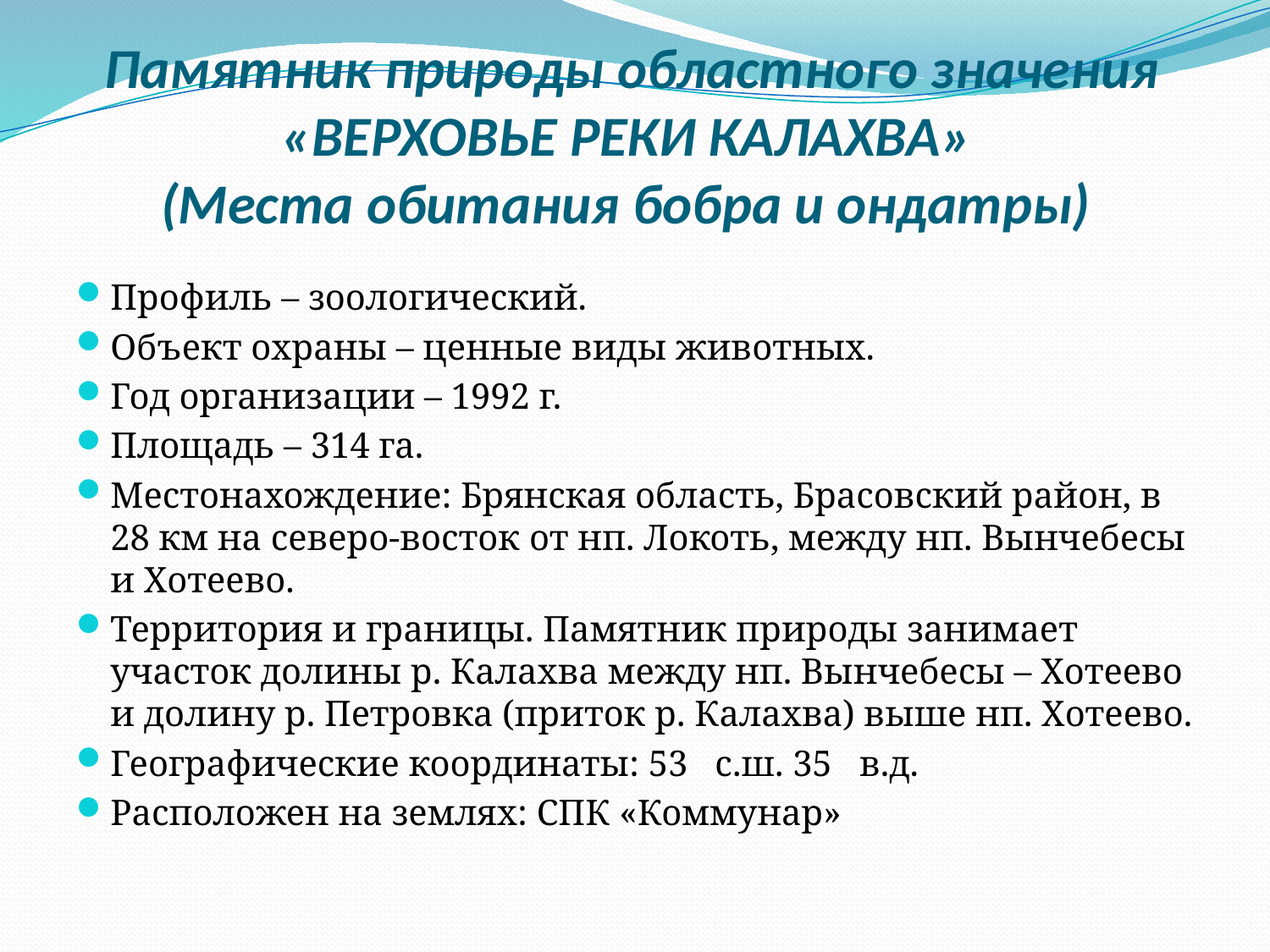

# Памятник природы областного значения «ВЕРХОВЬЕ РЕКИ КАЛАХВА» (Места обитания бобра и ондатры)
Профиль – зоологический.
Объект охраны – ценные виды животных.
Год организации – 1992 г.
Площадь – 314 га.
Местонахождение: Брянская область, Брасовский район, в 28 км на северо-восток от нп. Локоть, между нп. Вынчебесы и Хотеево.
Территория и границы. Памятник природы занимает участок долины р. Калахва между нп. Вынчебесы – Хотеево и долину р. Петровка (приток р. Калахва) выше нп. Хотеево.
Географические координаты: 53   с.ш. 35   в.д.
Расположен на землях: СПК «Коммунар»